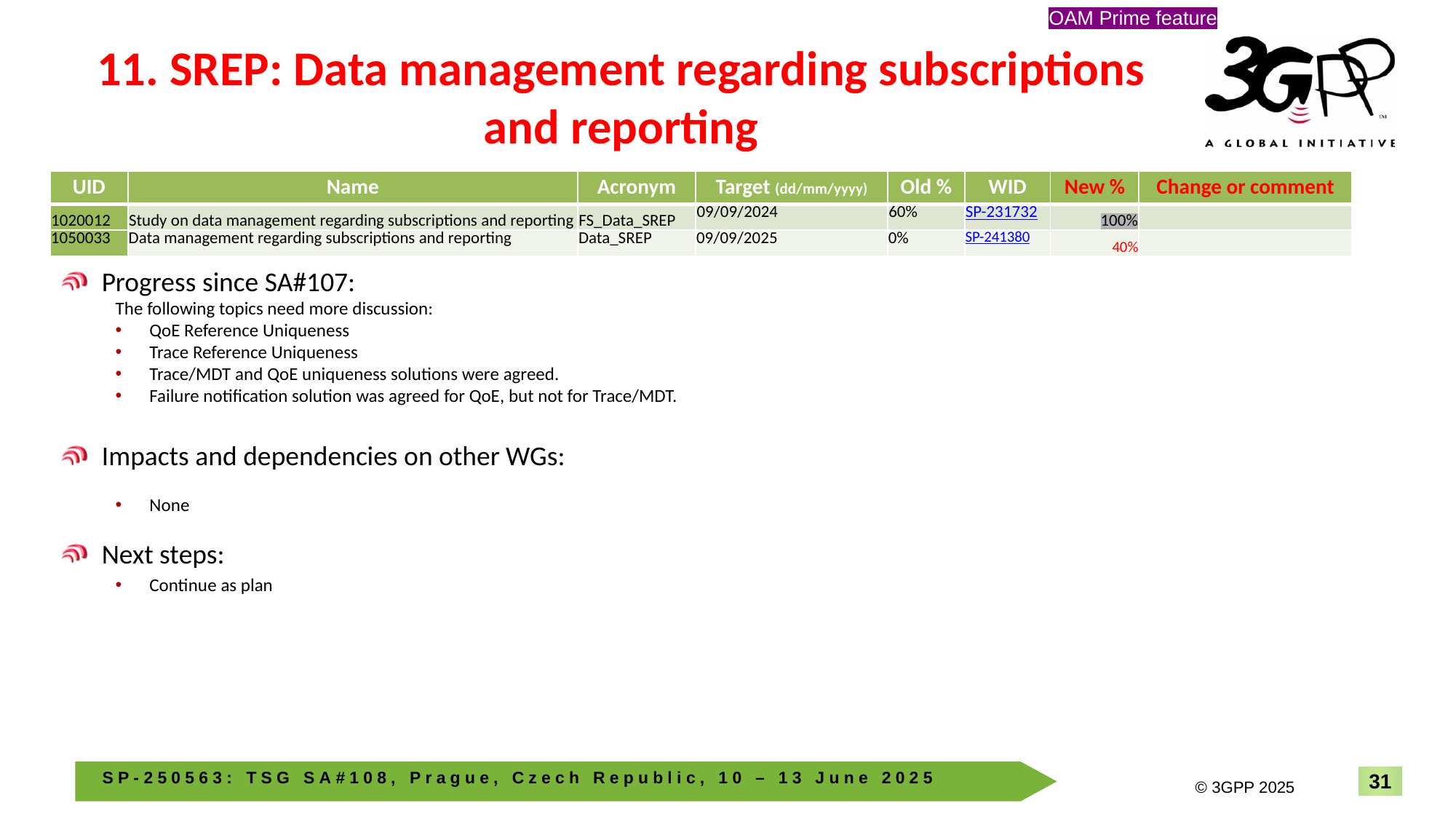

OAM Prime feature
# 11. SREP: Data management regarding subscriptions and reporting
| UID | Name | Acronym | Target (dd/mm/yyyy) | Old % | WID | New % | Change or comment |
| --- | --- | --- | --- | --- | --- | --- | --- |
| 1020012 | Study on data management regarding subscriptions and reporting | FS\_Data\_SREP | 09/09/2024 | 60% | SP-231732 | 100% |  |
| 1050033 | Data management regarding subscriptions and reporting | Data\_SREP | 09/09/2025 | 0% | SP-241380 | 40% |  |
Progress since SA#107:
The following topics need more discussion:
QoE Reference Uniqueness
Trace Reference Uniqueness
Trace/MDT and QoE uniqueness solutions were agreed.
Failure notification solution was agreed for QoE, but not for Trace/MDT.

Impacts and dependencies on other WGs:

None

Next steps:
Continue as plan